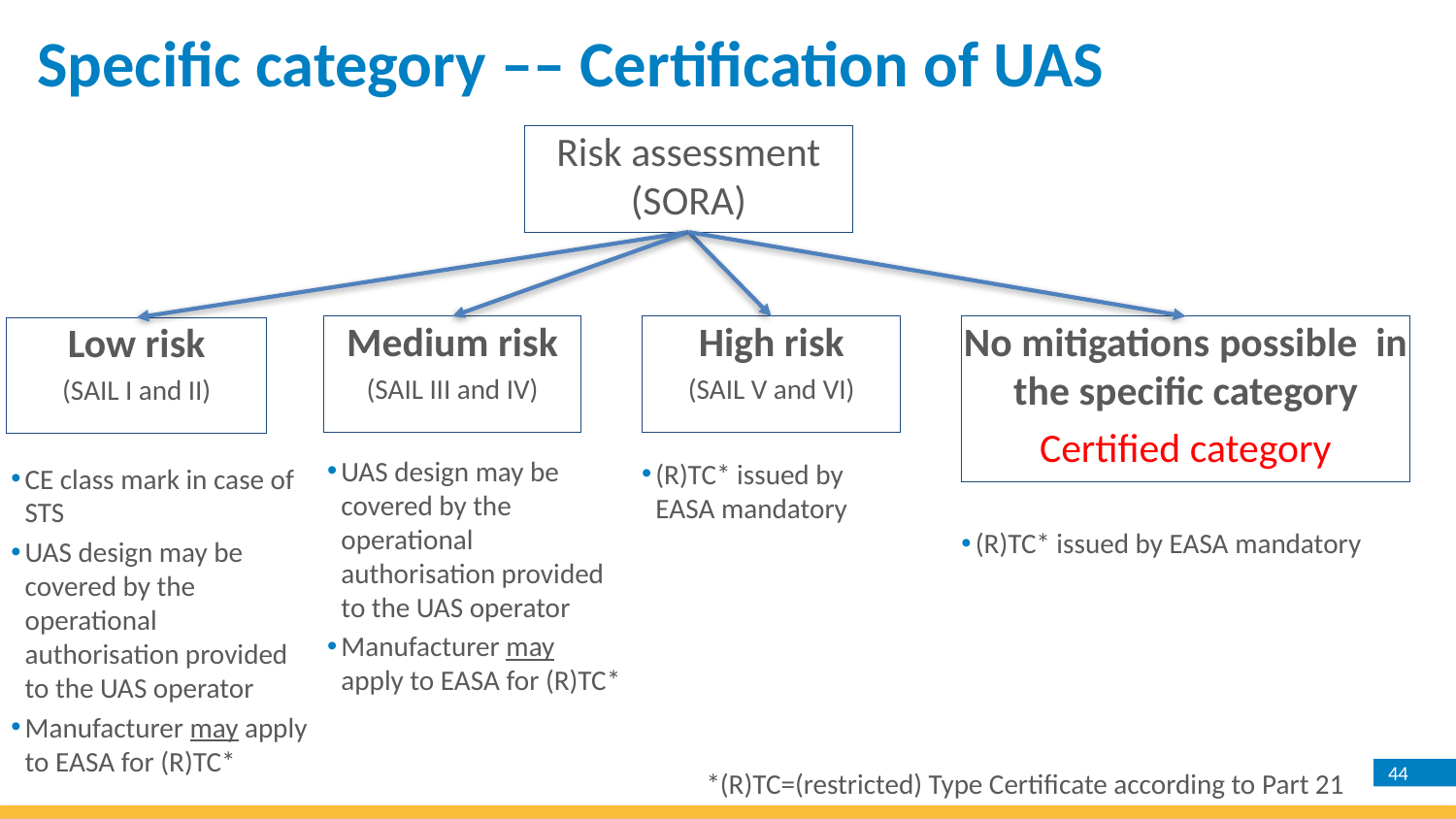

Specific category –– Certification of UAS
Risk assessment (SORA)
Medium risk
(SAIL III and IV)
High risk
(SAIL V and VI)
No mitigations possible  in the specific category
Certified category
Low risk
(SAIL I and II)
UAS design may be covered by the operational authorisation provided to the UAS operator
Manufacturer may apply to EASA for (R)TC*
(R)TC* issued by EASA mandatory
CE class mark in case of STS
UAS design may be covered by the operational authorisation provided to the UAS operator
Manufacturer may apply to EASA for (R)TC*
(R)TC* issued by EASA mandatory
*(R)TC=(restricted) Type Certificate according to Part 21